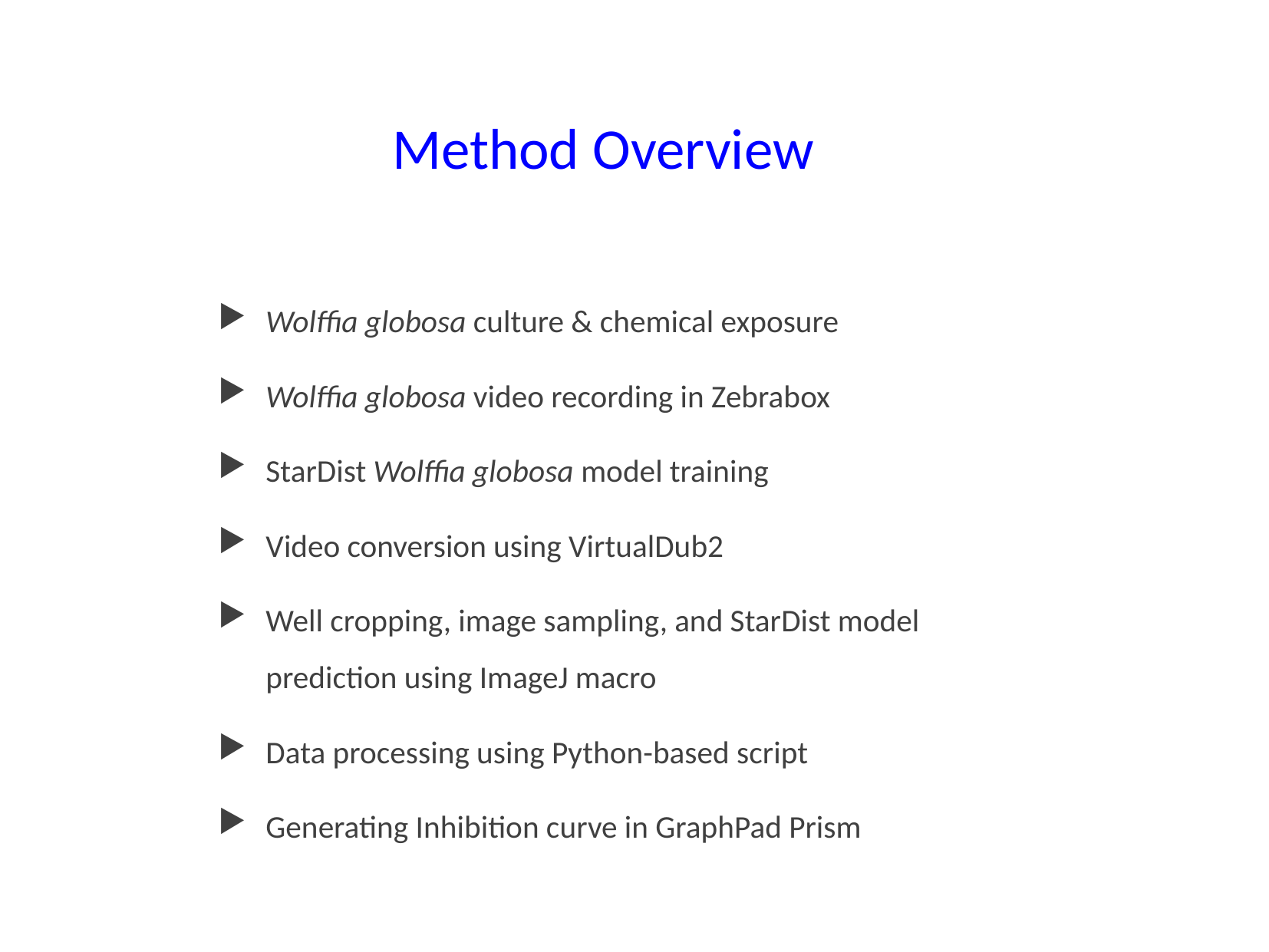

# Method Overview
Wolffia globosa culture & chemical exposure
Wolffia globosa video recording in Zebrabox
StarDist Wolffia globosa model training
Video conversion using VirtualDub2
Well cropping, image sampling, and StarDist model prediction using ImageJ macro
Data processing using Python-based script
Generating Inhibition curve in GraphPad Prism